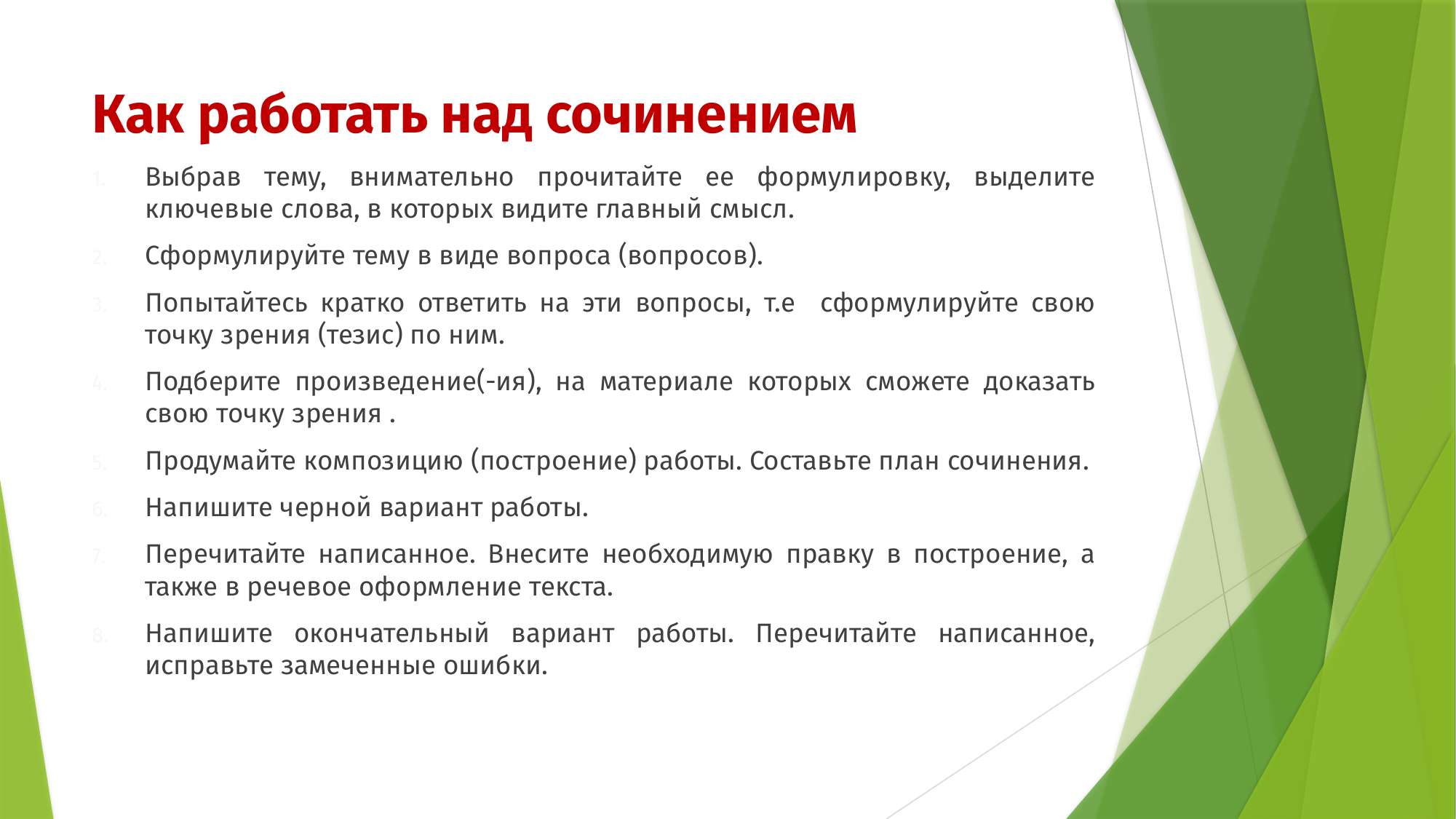

# Как работать над сочинением
Выбрав тему, внимательно прочитайте ее формулировку, выделите ключевые слова, в которых видите главный смысл.
Сформулируйте тему в виде вопроса (вопросов).
Попытайтесь кратко ответить на эти вопросы, т.е  сформулируйте свою точку зрения (тезис) по ним.
Подберите произведение(-ия), на материале которых сможете доказать свою точку зрения .
Продумайте композицию (построение) работы. Составьте план сочинения.
Напишите черной вариант работы.
Перечитайте написанное. Внесите необходимую правку в построение, а также в речевое оформление текста.
Напишите окончательный вариант работы. Перечитайте написанное, исправьте замеченные ошибки.